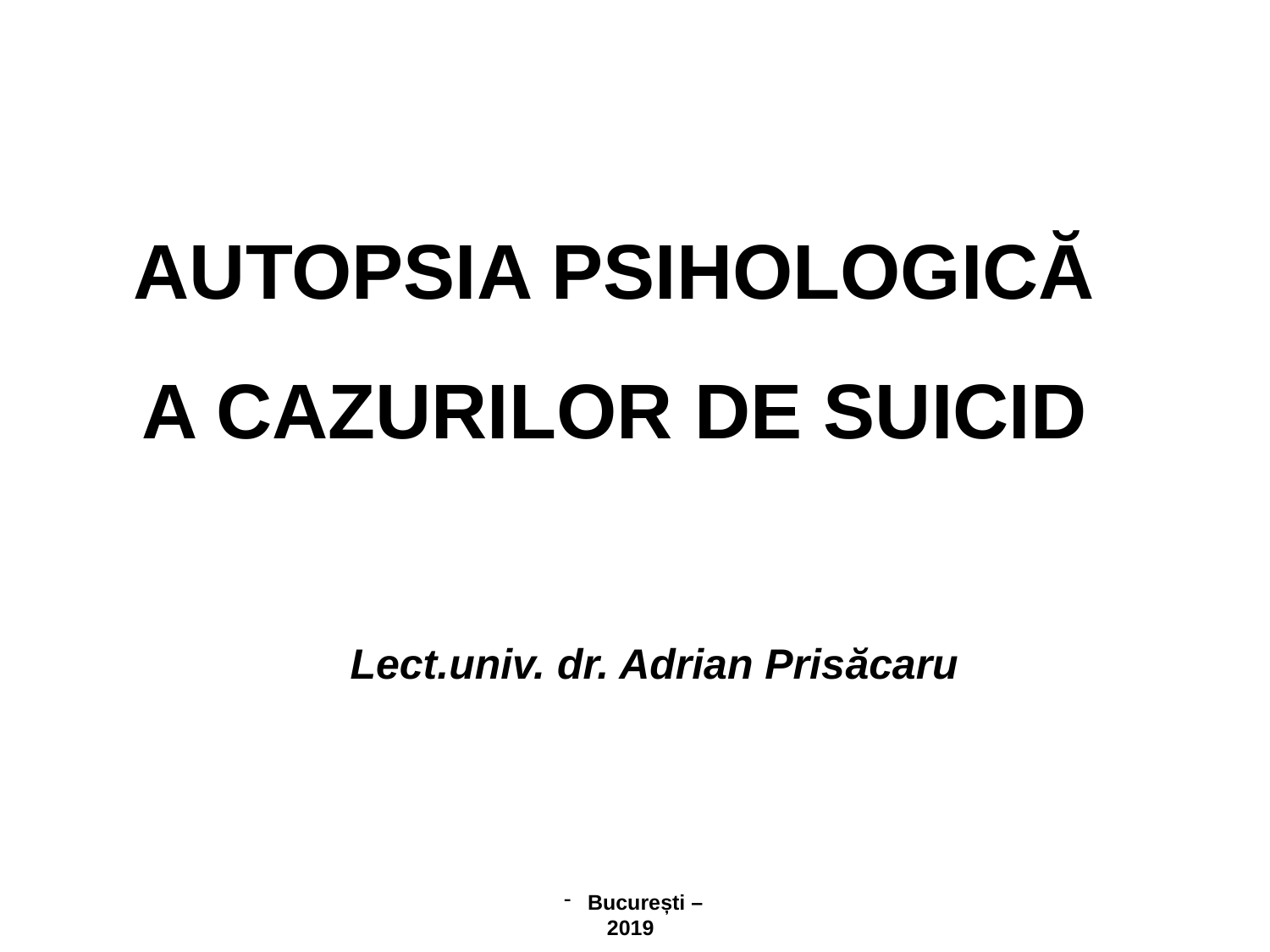

AUTOPSIA PSIHOLOGICĂ
A CAZURILOR DE SUICID

Lect.univ. dr. Adrian Prisăcaru

București –
2019